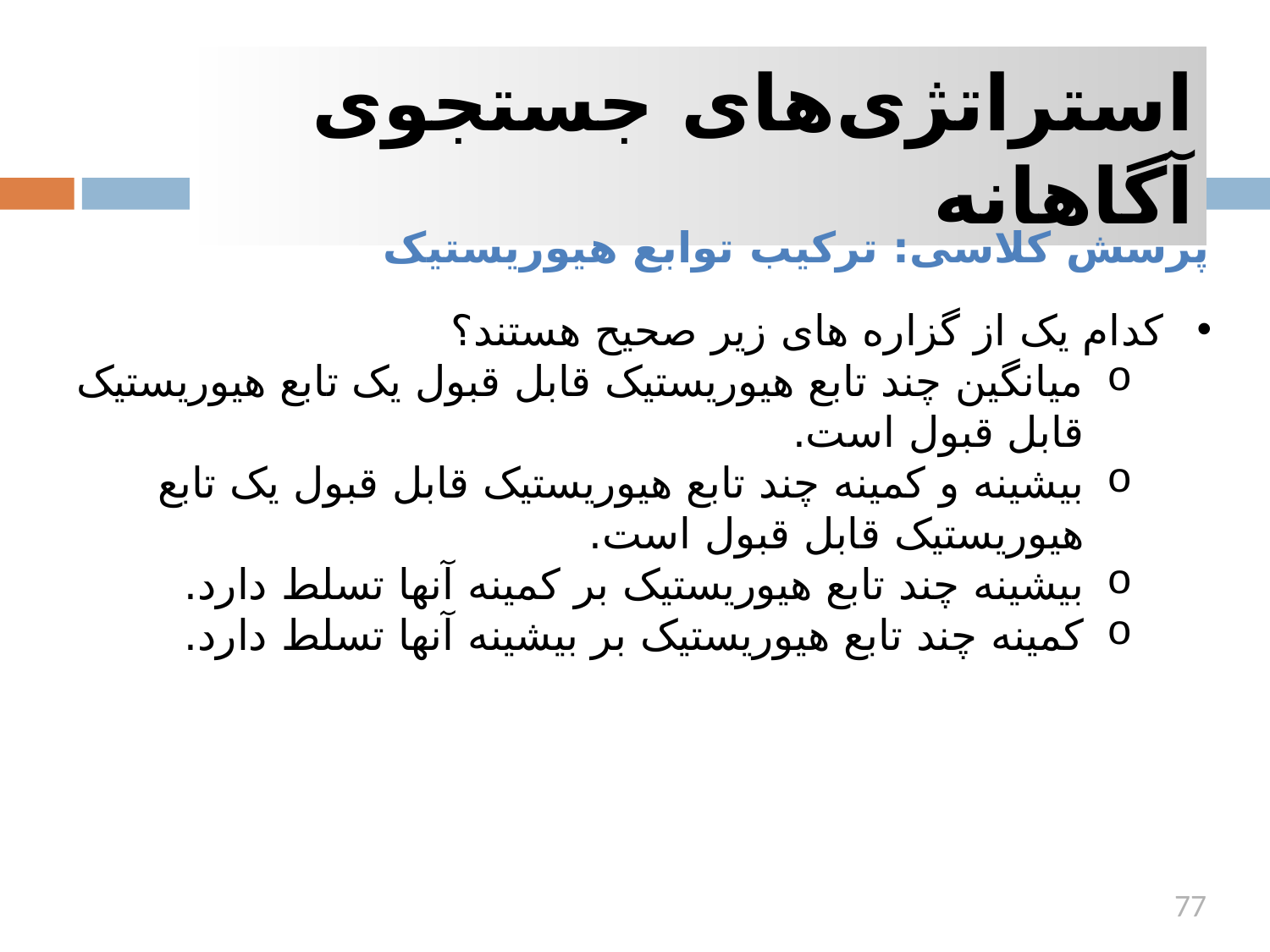

استراتژی‌های جستجوی آگاهانه
پرسش کلاسی: ترکیب توابع هیوریستیک
کدام یک از گزاره های زیر صحيح هستند؟
ميانگين چند تابع هيوریستيک قابل قبول یک تابع هيوریستيک قابل قبول است.
بيشينه و کمينه چند تابع هيوریستيک قابل قبول یک تابع هيوریستيک قابل قبول است.
بيشينه چند تابع هيوریستيک بر کمينه آنها تسلط دارد.
کمينه چند تابع هيوریستيک بر بيشينه آنها تسلط دارد.
77